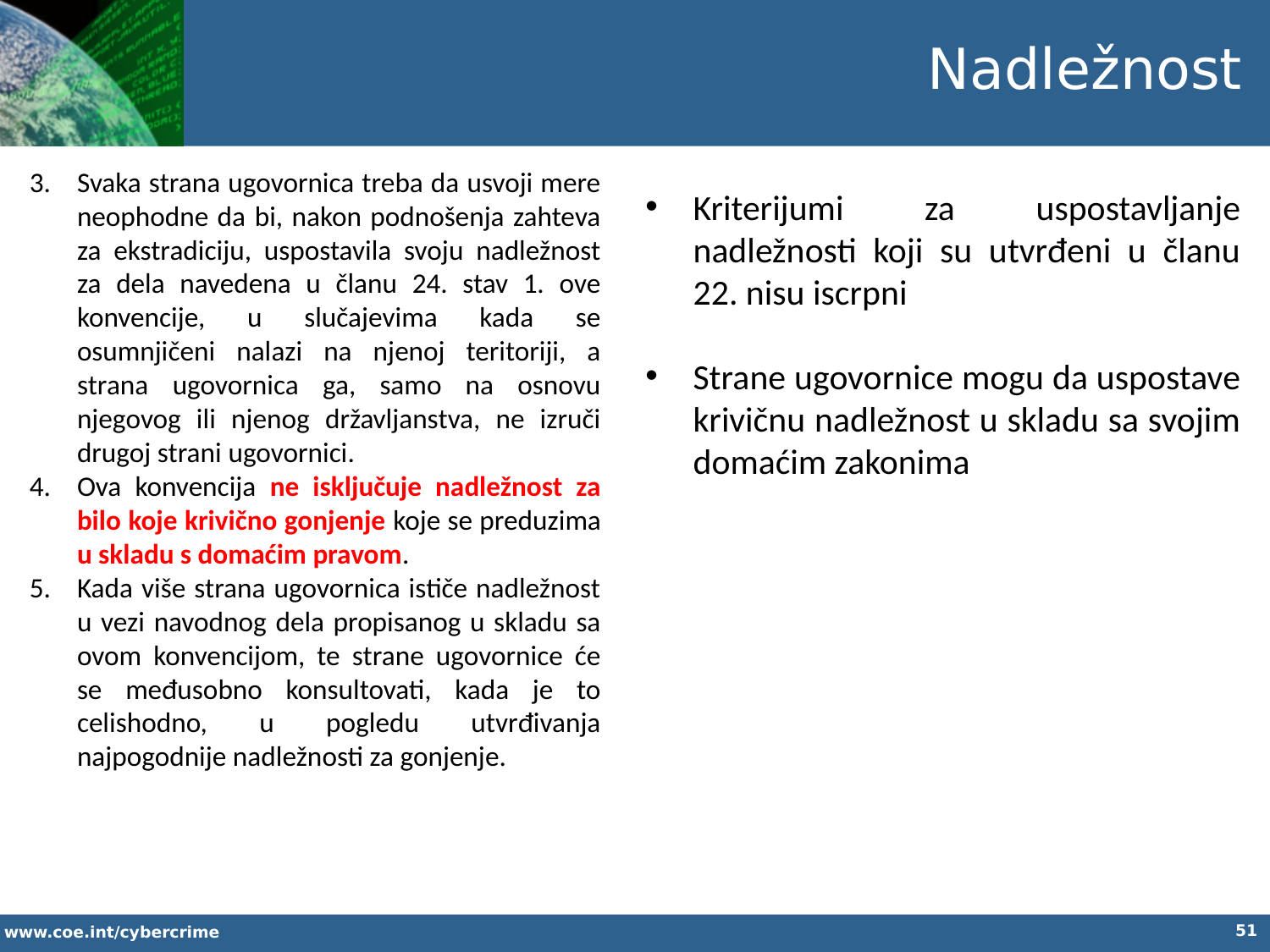

Nadležnost
Svaka strana ugovornica treba da usvoji mere neophodne da bi, nakon podnošenja zahteva za ekstradiciju, uspostavila svoju nadležnost za dela navedena u članu 24. stav 1. ove konvencije, u slučajevima kada se osumnjičeni nalazi na njenoj teritoriji, a strana ugovornica ga, samo na osnovu njegovog ili njenog državljanstva, ne izruči drugoj strani ugovornici.
Ova konvencija ne isključuje nadležnost za bilo koje krivično gonjenje koje se preduzima u skladu s domaćim pravom.
Kada više strana ugovornica ističe nadležnost u vezi navodnog dela propisanog u skladu sa ovom konvencijom, te strane ugovornice će se međusobno konsultovati, kada je to celishodno, u pogledu utvrđivanja najpogodnije nadležnosti za gonjenje.
Kriterijumi za uspostavljanje nadležnosti koji su utvrđeni u članu 22. nisu iscrpni

Strane ugovornice mogu da uspostave krivičnu nadležnost u skladu sa svojim domaćim zakonima